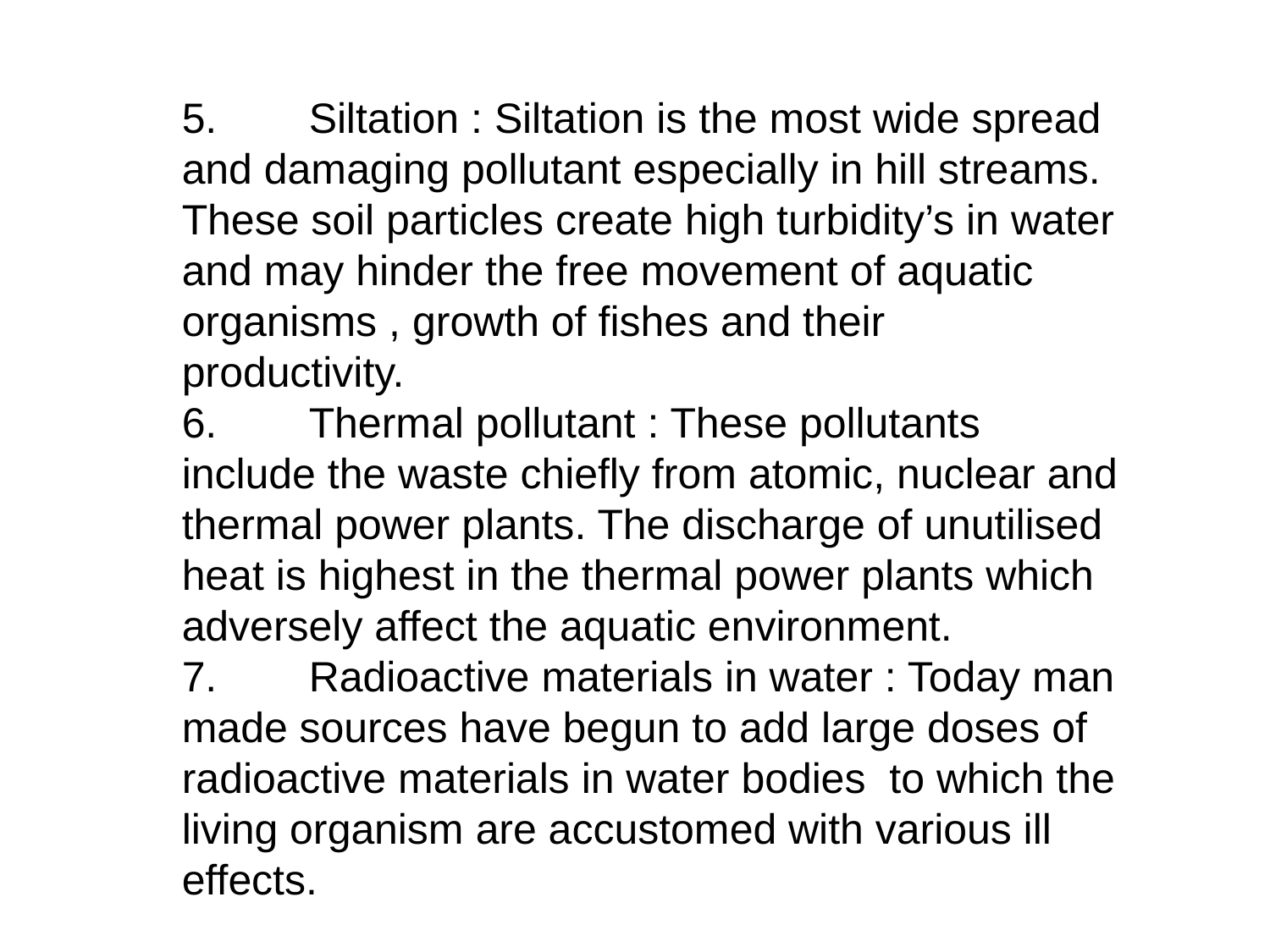

5.	Siltation : Siltation is the most wide spread and damaging pollutant especially in hill streams. These soil particles create high turbidity’s in water and may hinder the free movement of aquatic organisms , growth of fishes and their productivity.
6.	Thermal pollutant : These pollutants include the waste chiefly from atomic, nuclear and thermal power plants. The discharge of unutilised heat is highest in the thermal power plants which adversely affect the aquatic environment.
7.	Radioactive materials in water : Today man made sources have begun to add large doses of radioactive materials in water bodies  to which the living organism are accustomed with various ill effects.